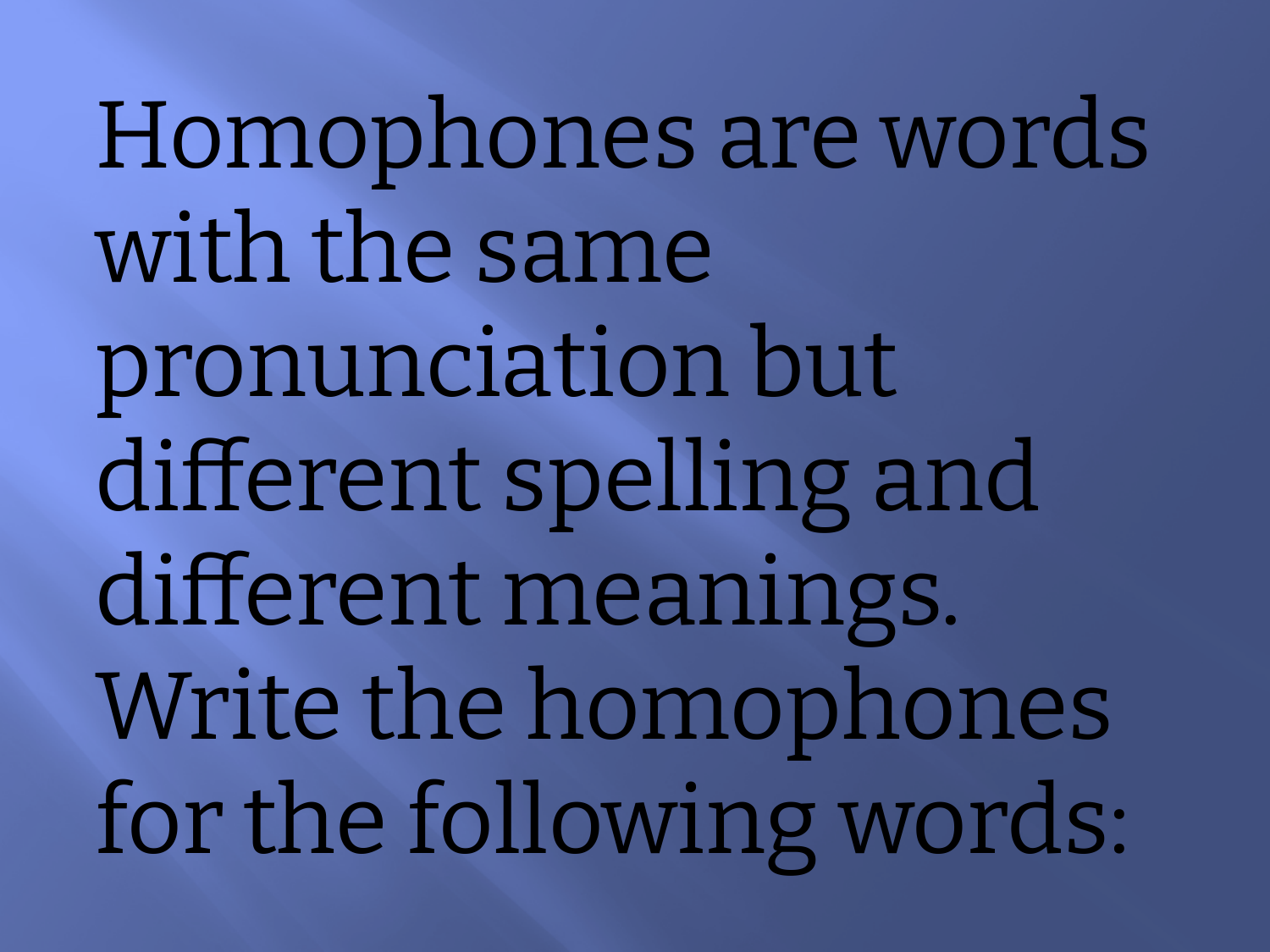

Homophones are words with the same pronunciation but different spelling and different meanings. Write the homophones for the following words: